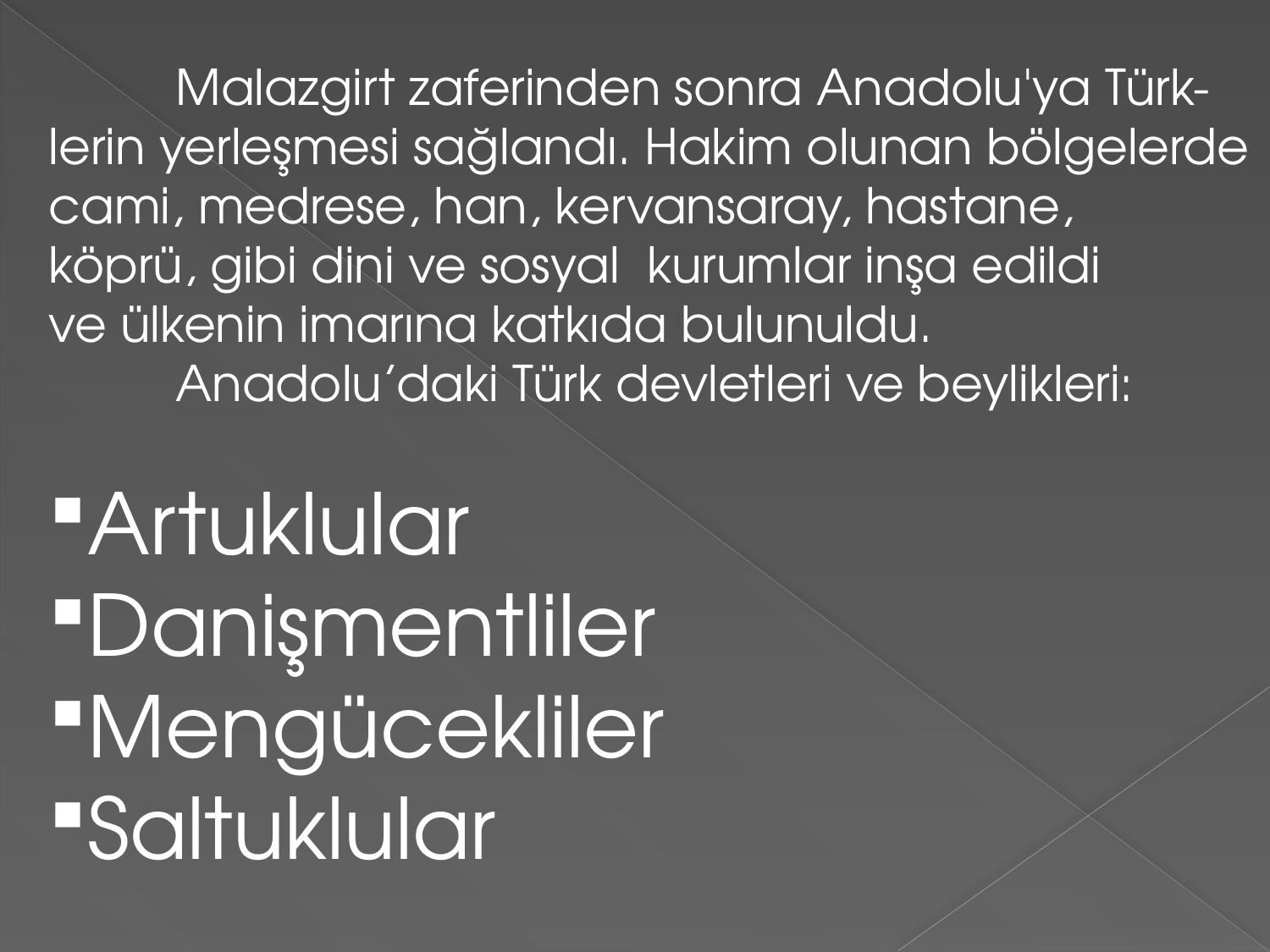

Malazgirt zaferinden sonra Anadolu'ya Türk-
lerin yerleşmesi sağlandı. Hakim olunan bölgelerde
cami, medrese, han, kervansaray, hastane,
köprü, gibi dini ve sosyal  kurumlar inşa edildi
ve ülkenin imarına katkıda bulunuldu.
	Anadolu’daki Türk devletleri ve beylikleri:

Artuklular
Danişmentliler
Mengücekliler
Saltuklular